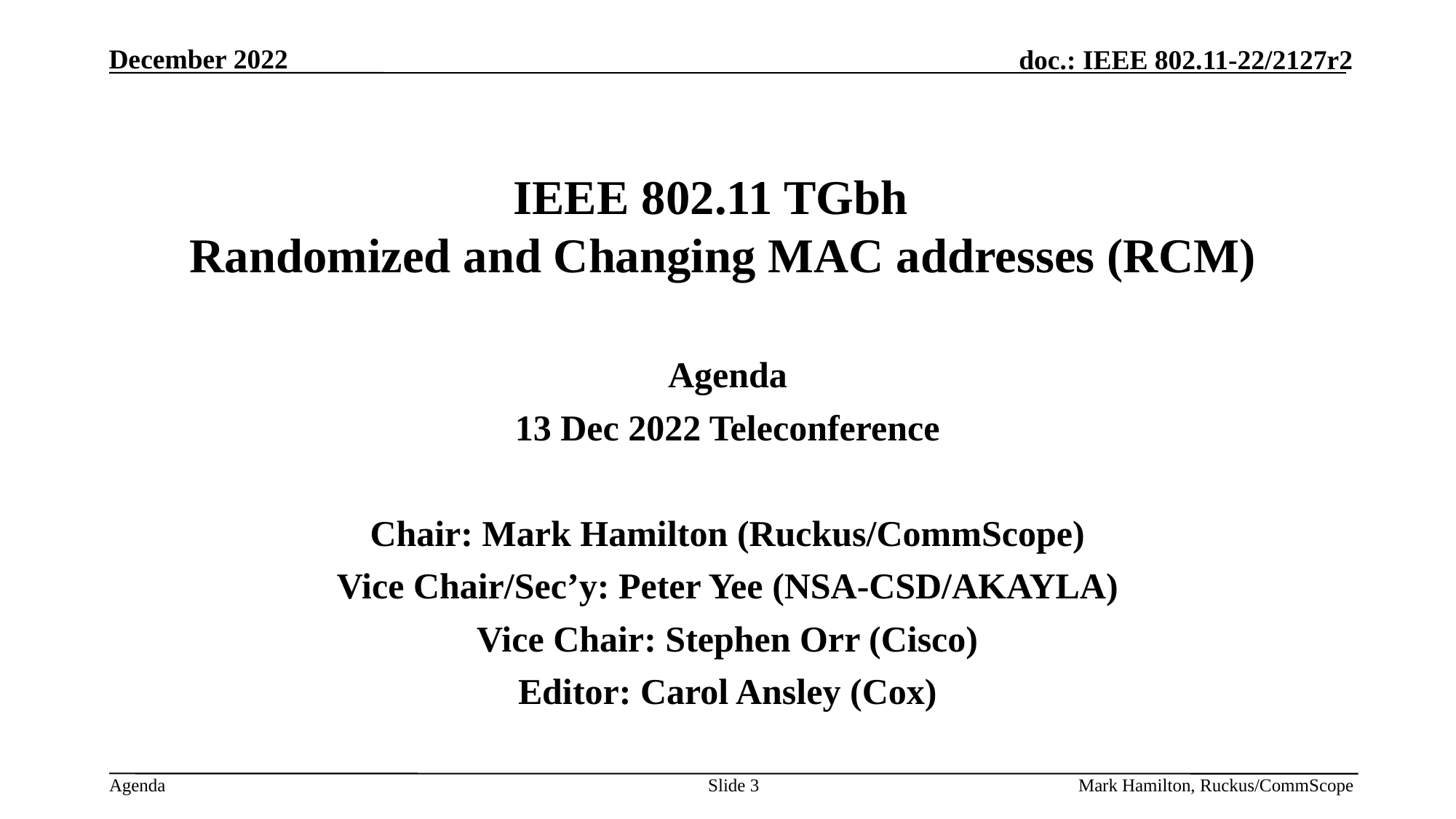

# IEEE 802.11 TGbh Randomized and Changing MAC addresses (RCM)
Agenda
13 Dec 2022 Teleconference

Chair: Mark Hamilton (Ruckus/CommScope)
Vice Chair/Sec’y: Peter Yee (NSA-CSD/AKAYLA)
Vice Chair: Stephen Orr (Cisco)
Editor: Carol Ansley (Cox)

Slide 3